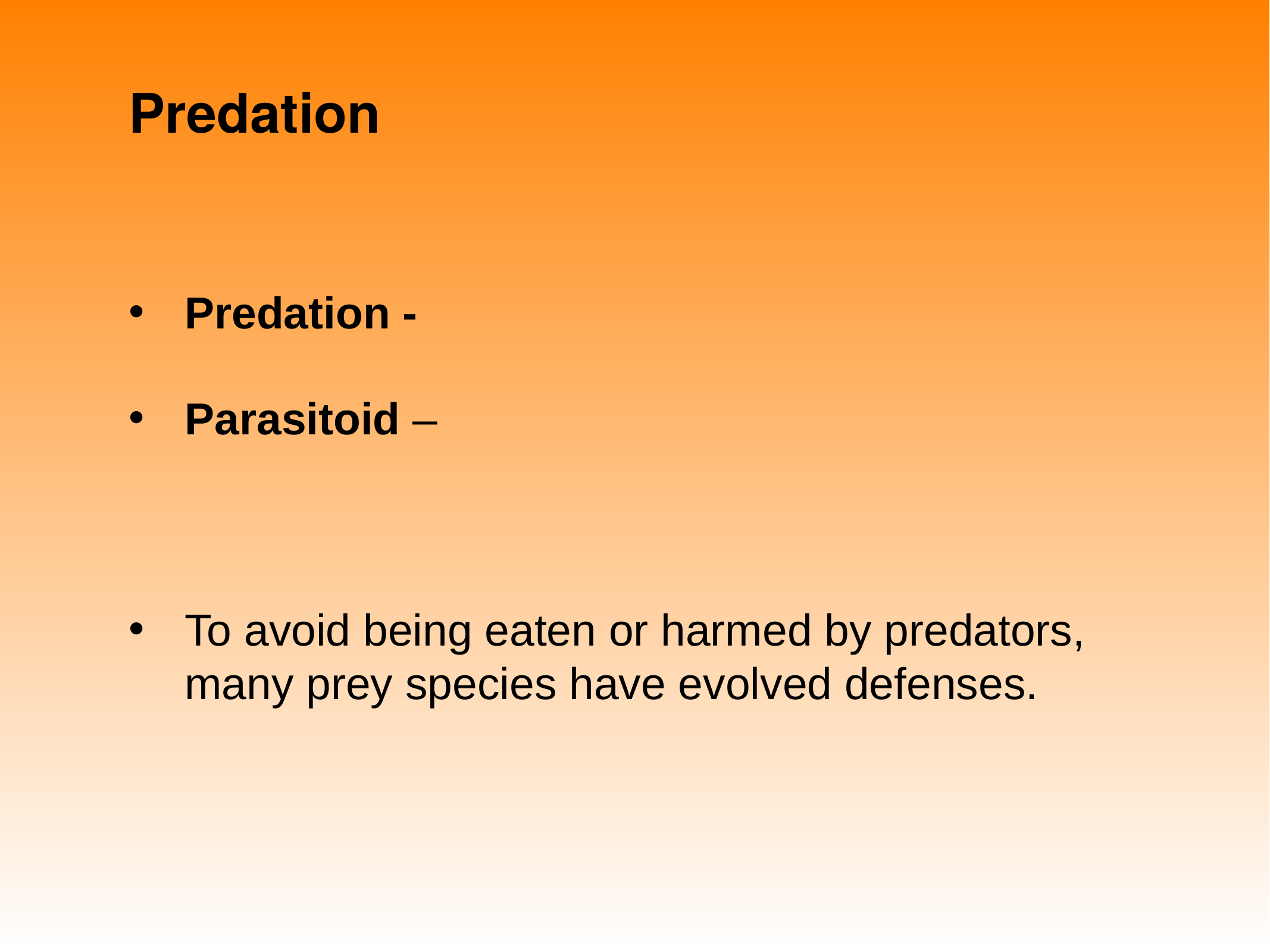

# Predation
Predation -
Parasitoid –

To avoid being eaten or harmed by predators, many prey species have evolved defenses.